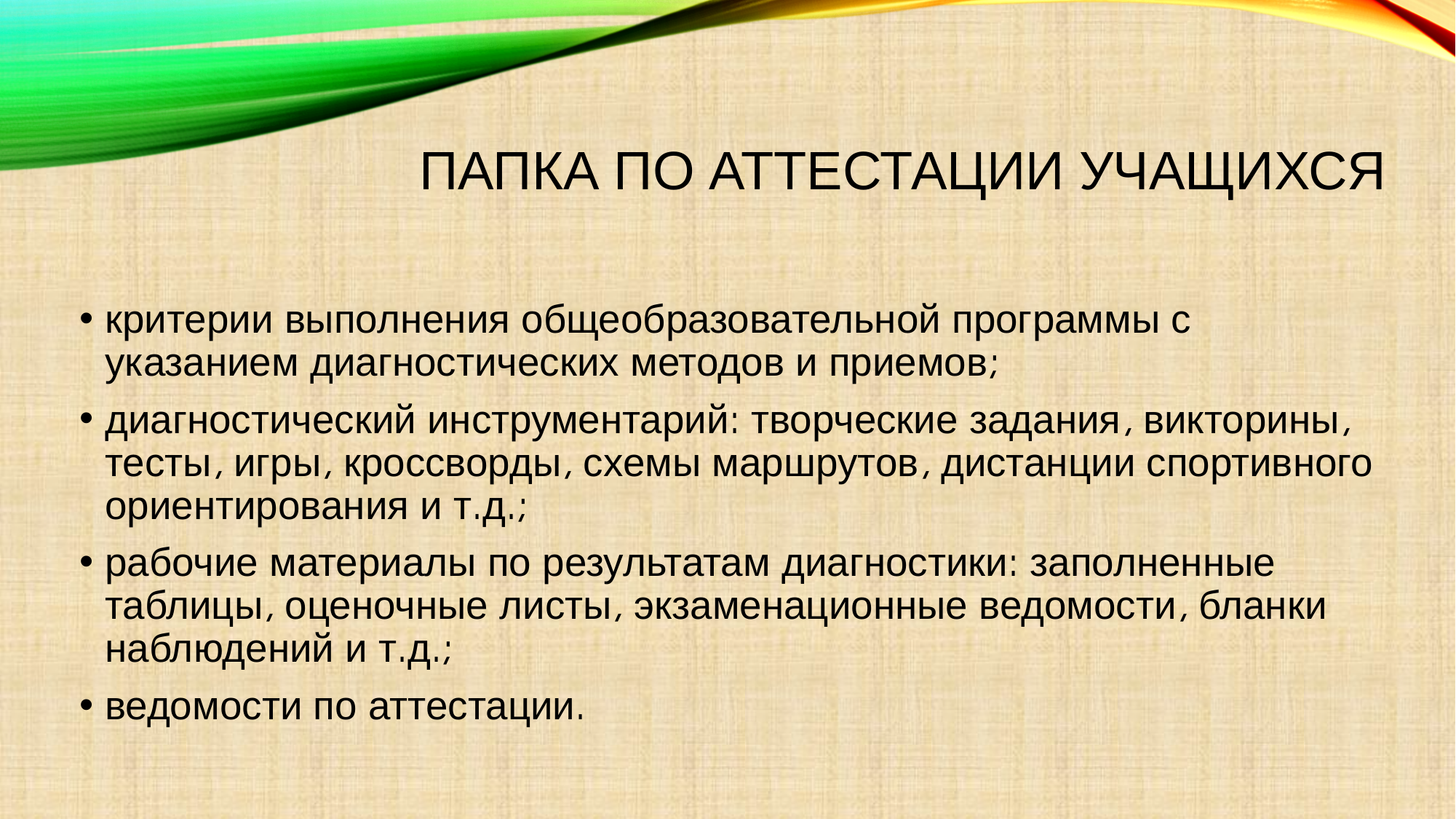

# Папка по аттестации учащихся
критерии выполнения общеобразовательной программы с указанием диагностических методов и приемов;
диагностический инструментарий: творческие задания, викторины, тесты, игры, кроссворды, схемы маршрутов, дистанции спортивного ориентирования и т.д.;
рабочие материалы по результатам диагностики: заполненные таблицы, оценочные листы, экзаменационные ведомости, бланки наблюдений и т.д.;
ведомости по аттестации.